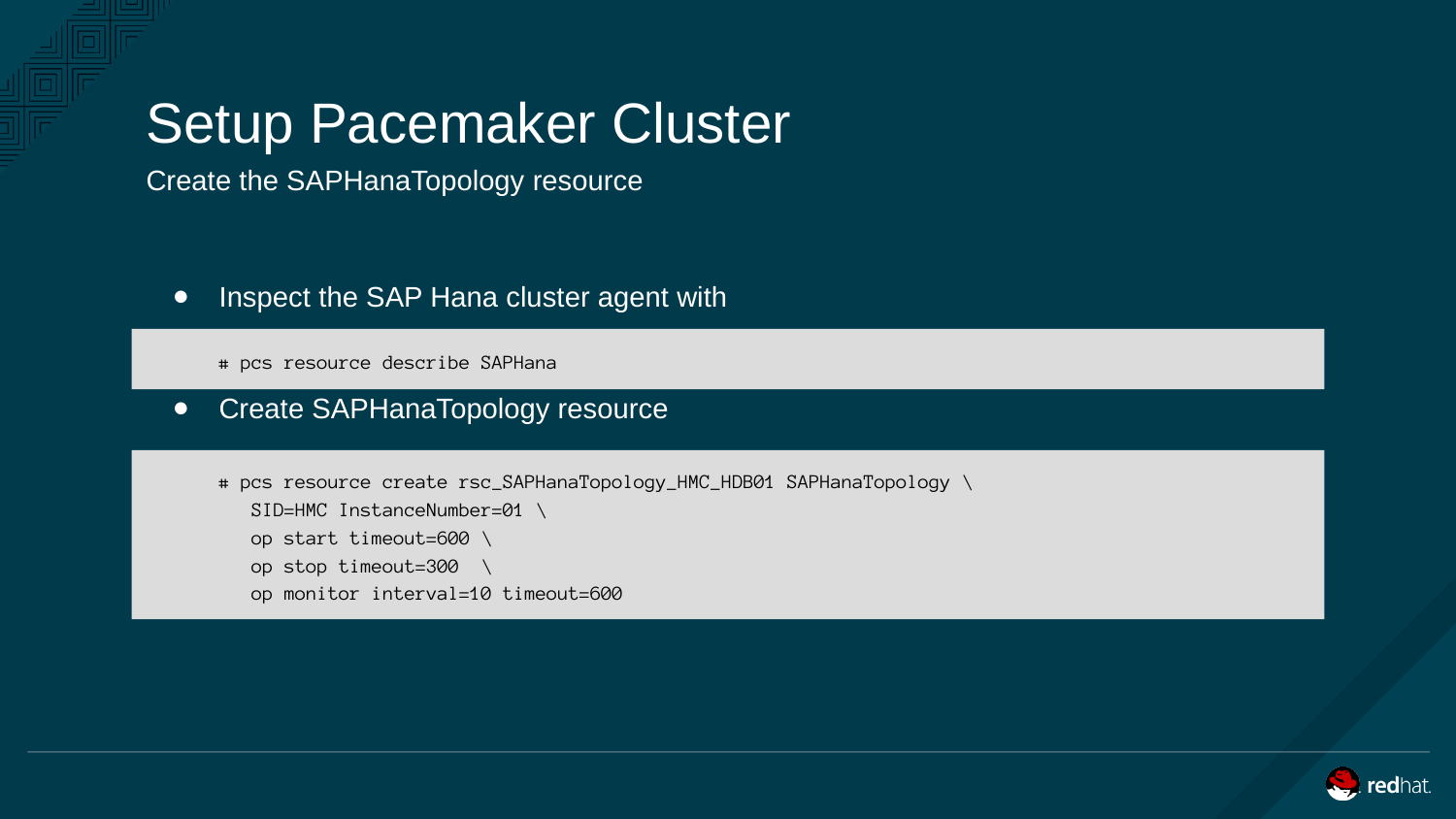

# Setup Pacemaker Cluster
Create the SAPHanaTopology resource
Inspect the SAP Hana cluster agent with
Create SAPHanaTopology resource

# pcs resource describe SAPHana
# pcs resource create rsc_SAPHanaTopology_HMC_HDB01 SAPHanaTopology \ SID=HMC InstanceNumber=01 \ op start timeout=600 \ op stop timeout=300  \ op monitor interval=10 timeout=600